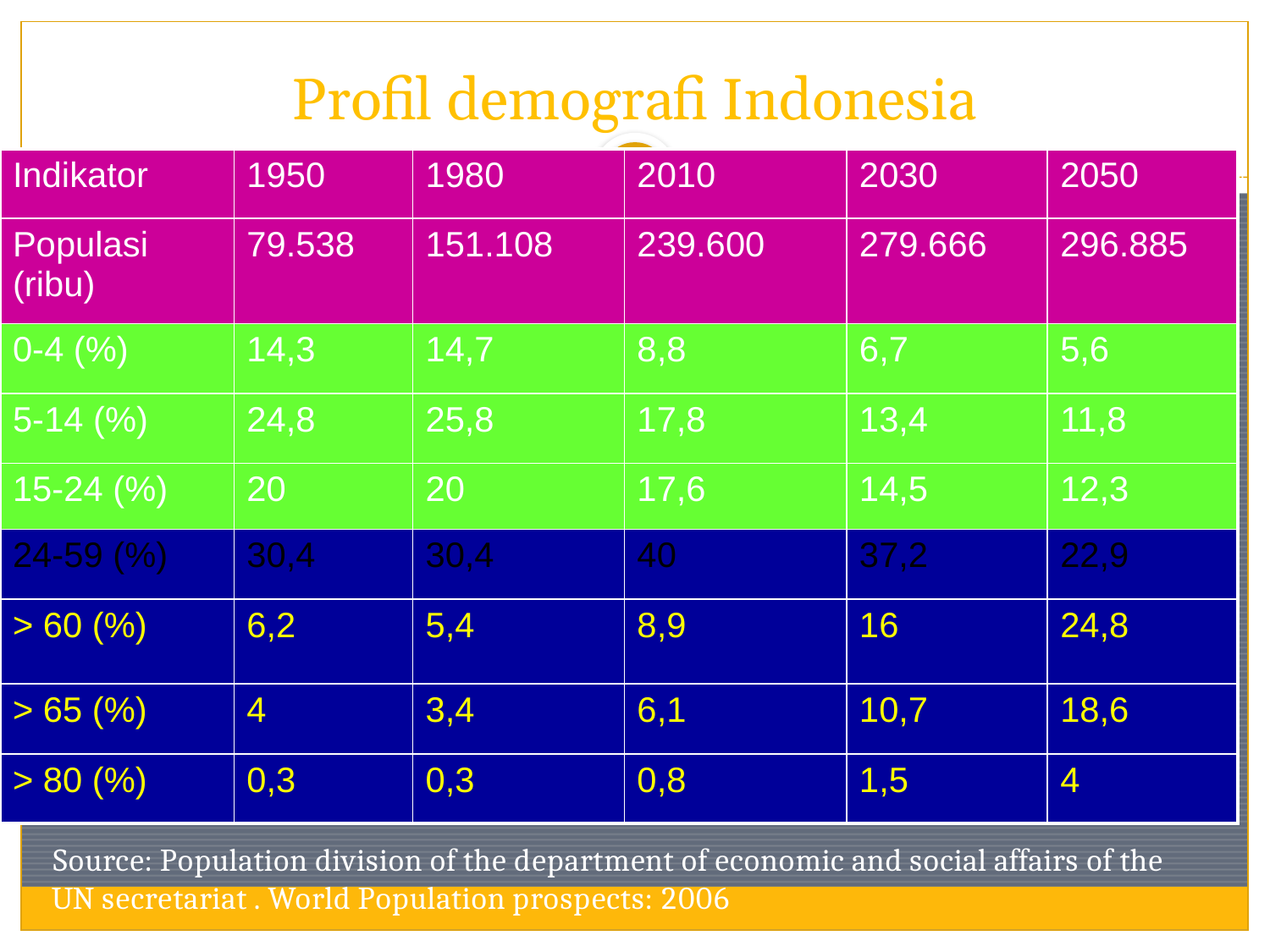

# Profil demografi Indonesia
| Indikator | 1950 | 1980 | 2010 | 2030 | 2050 |
| --- | --- | --- | --- | --- | --- |
| Populasi (ribu) | 79.538 | 151.108 | 239.600 | 279.666 | 296.885 |
| 0-4 (%) | 14,3 | 14,7 | 8,8 | 6,7 | 5,6 |
| 5-14 (%) | 24,8 | 25,8 | 17,8 | 13,4 | 11,8 |
| 15-24 (%) | 20 | 20 | 17,6 | 14,5 | 12,3 |
| 24-59 (%) | 30,4 | 30,4 | 40 | 37,2 | 22,9 |
| > 60 (%) | 6,2 | 5,4 | 8,9 | 16 | 24,8 |
| > 65 (%) | 4 | 3,4 | 6,1 | 10,7 | 18,6 |
| > 80 (%) | 0,3 | 0,3 | 0,8 | 1,5 | 4 |
Source: Population division of the department of economic and social affairs of the UN secretariat . World Population prospects: 2006